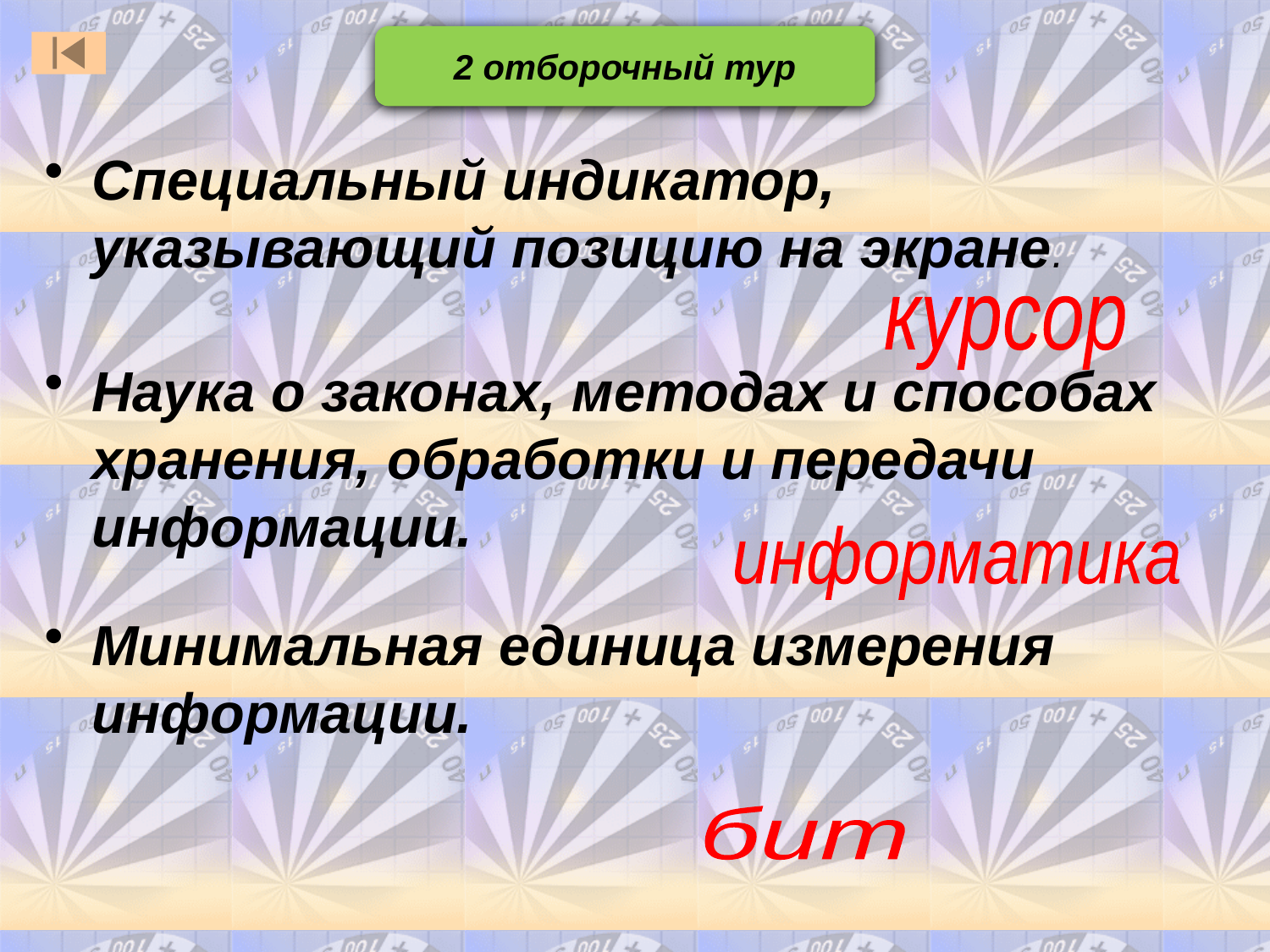

2 отборочный тур

Специальный индикатор, указывающий позицию на экране.
курсор
Наука о законах, методах и способах хранения, обработки и передачи информации.
информатика
Минимальная единица измерения информации.
бит